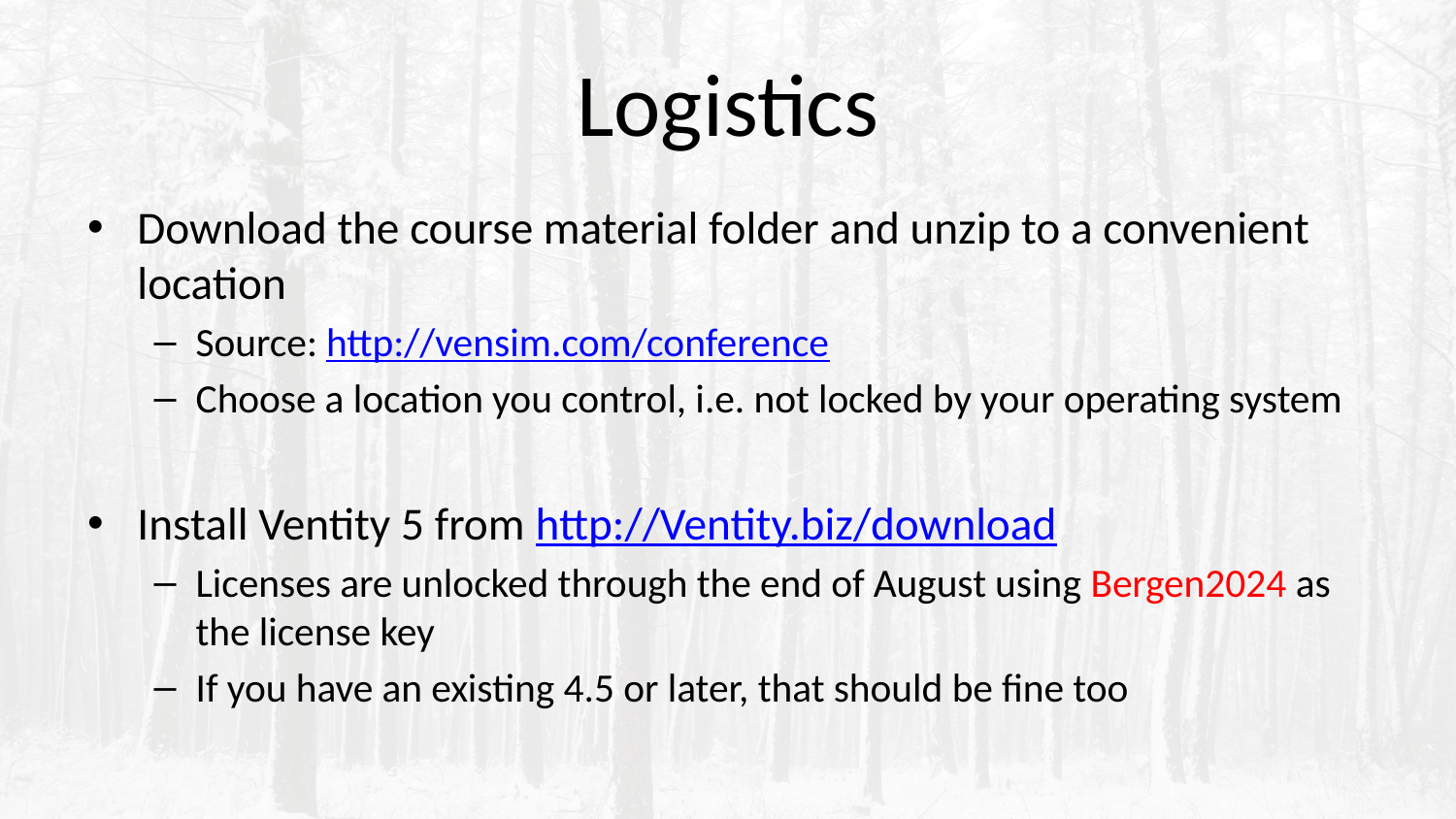

# Logistics
Download the course material folder and unzip to a convenient location
Source: http://vensim.com/conference
Choose a location you control, i.e. not locked by your operating system

Install Ventity 5 from http://Ventity.biz/download
Licenses are unlocked through the end of August using Bergen2024 as the license key
If you have an existing 4.5 or later, that should be fine too